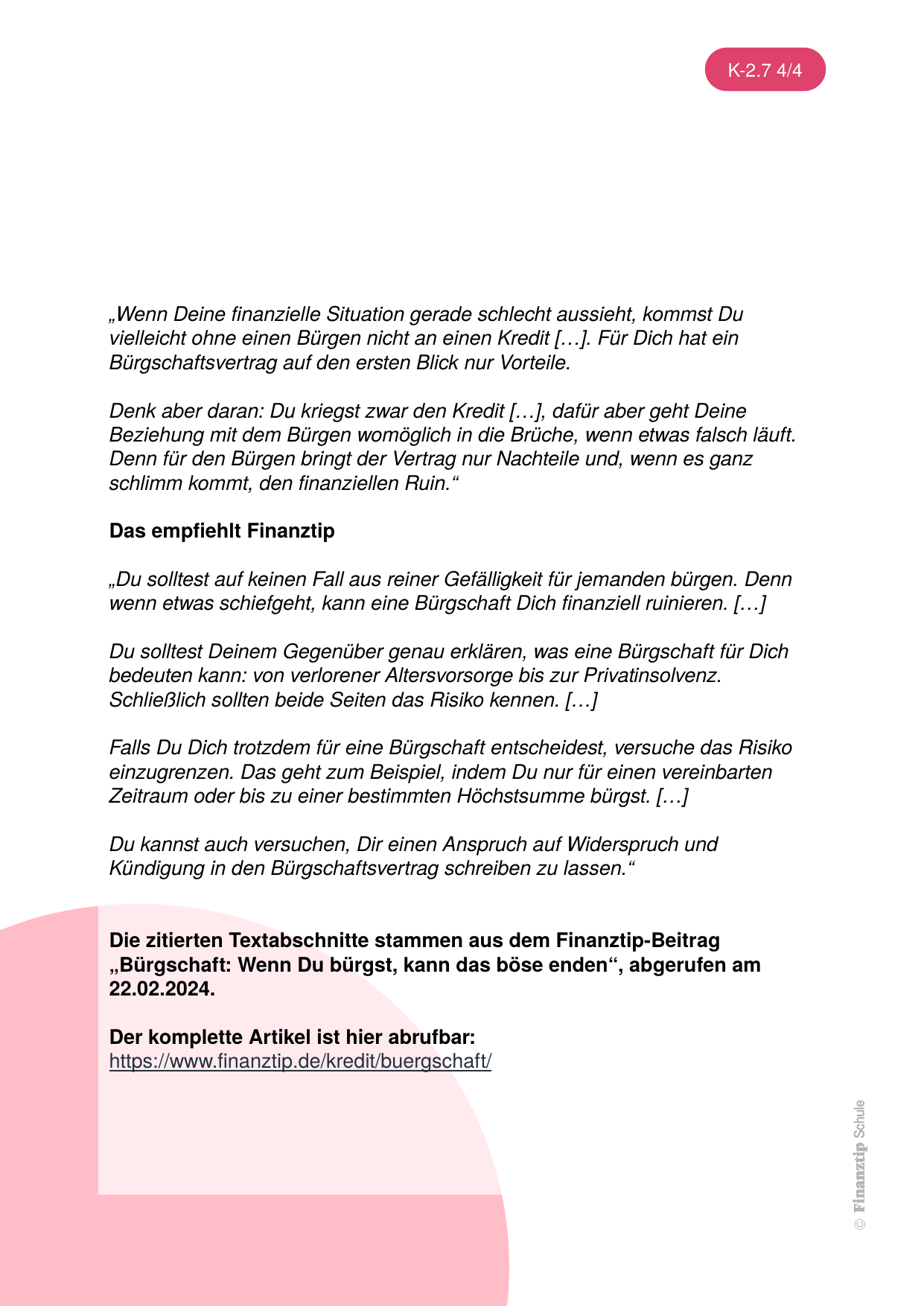

„Wenn Deine finanzielle Situation gerade schlecht aussieht, kommst Du vielleicht ohne einen Bürgen nicht an einen Kredit […]. Für Dich hat ein Bürgschaftsvertrag auf den ersten Blick nur Vorteile.

Denk aber daran: Du kriegst zwar den Kredit […], dafür aber geht Deine Beziehung mit dem Bürgen womöglich in die Brüche, wenn etwas falsch läuft. Denn für den Bürgen bringt der Vertrag nur Nachteile und, wenn es ganz schlimm kommt, den finanziellen Ruin.“

Das empfiehlt Finanztip

„Du solltest auf keinen Fall aus reiner Gefälligkeit für jemanden bürgen. Denn wenn etwas schiefgeht, kann eine Bürgschaft Dich finanziell ruinieren. […]

Du solltest Deinem Gegenüber genau erklären, was eine Bürgschaft für Dich bedeuten kann: von verlorener Altersvorsorge bis zur Privat­insolvenz. Schließlich sollten beide Seiten das Risiko kennen. […]

Falls Du Dich trotzdem für eine Bürgschaft entscheidest, versuche das Risiko einzugrenzen. Das geht zum Beispiel, indem Du nur für einen vereinbarten Zeitraum oder bis zu einer bestimmten Höchstsumme bürgst. […]

Du kannst auch versuchen, Dir einen Anspruch auf Widerspruch und Kündigung in den Bürgschaftsvertrag schreiben zu lassen.“

Die zitierten Textabschnitte stammen aus dem Finanztip-Beitrag „Bürgschaft: Wenn Du bürgst, kann das böse enden“, abgerufen am 22.02.2024.

Der komplette Artikel ist hier abrufbar:
https://www.finanztip.de/kredit/buergschaft/